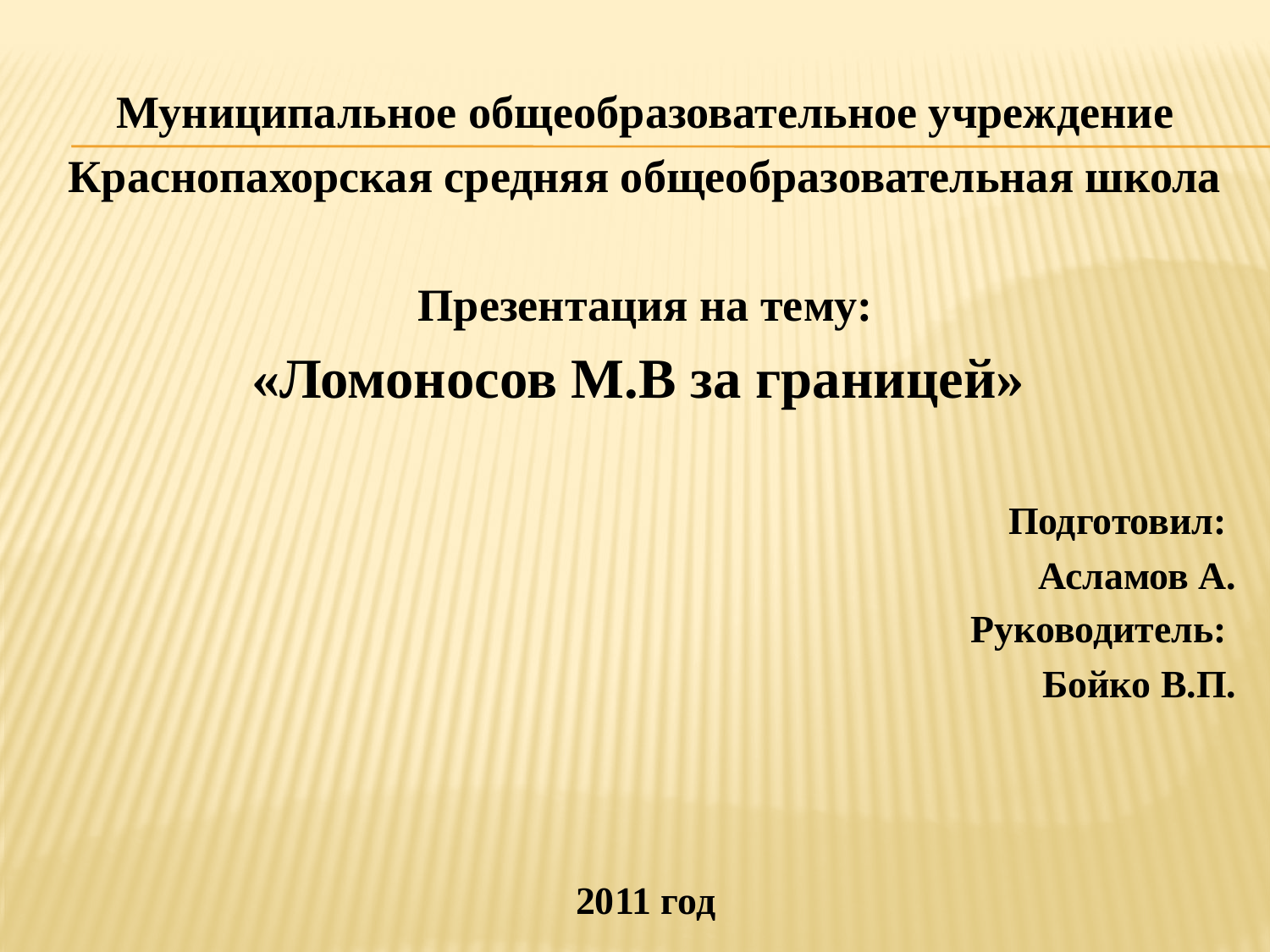

Муниципальное общеобразовательное учреждение
Краснопахорская средняя общеобразовательная школа

Презентация на тему:
«Ломоносов М.В за границей»

Подготовил:
Асламов А.
Руководитель:
Бойко В.П.

2011 год